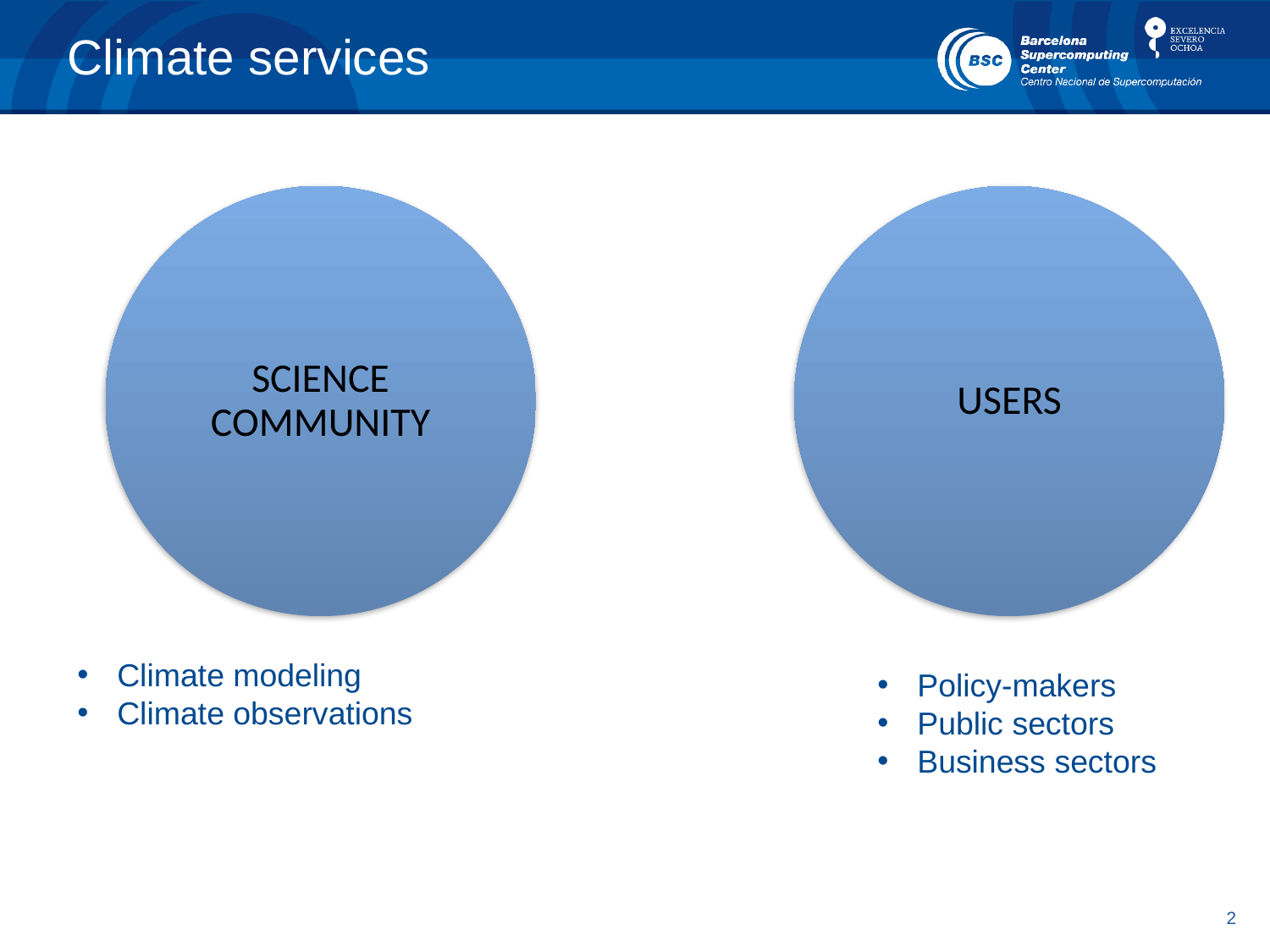

# Climate services
SCIENCE COMMUNITY
USERS
Climate modeling
Climate observations

Policy-makers
Public sectors
Business sectors